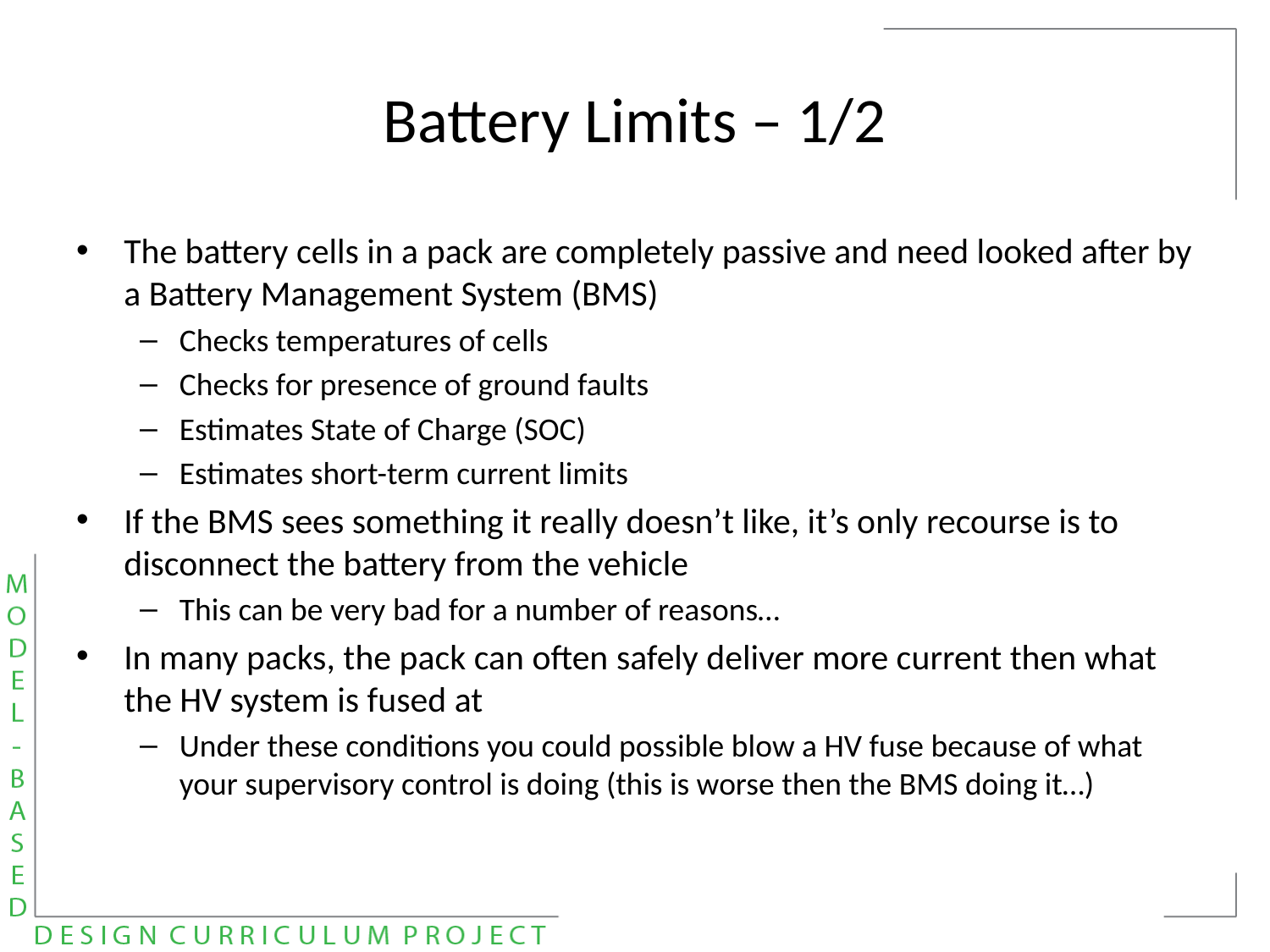

# Battery Limits – 1/2
The battery cells in a pack are completely passive and need looked after by a Battery Management System (BMS)
Checks temperatures of cells
Checks for presence of ground faults
Estimates State of Charge (SOC)
Estimates short-term current limits
If the BMS sees something it really doesn’t like, it’s only recourse is to disconnect the battery from the vehicle
This can be very bad for a number of reasons…
In many packs, the pack can often safely deliver more current then what the HV system is fused at
Under these conditions you could possible blow a HV fuse because of what your supervisory control is doing (this is worse then the BMS doing it…)